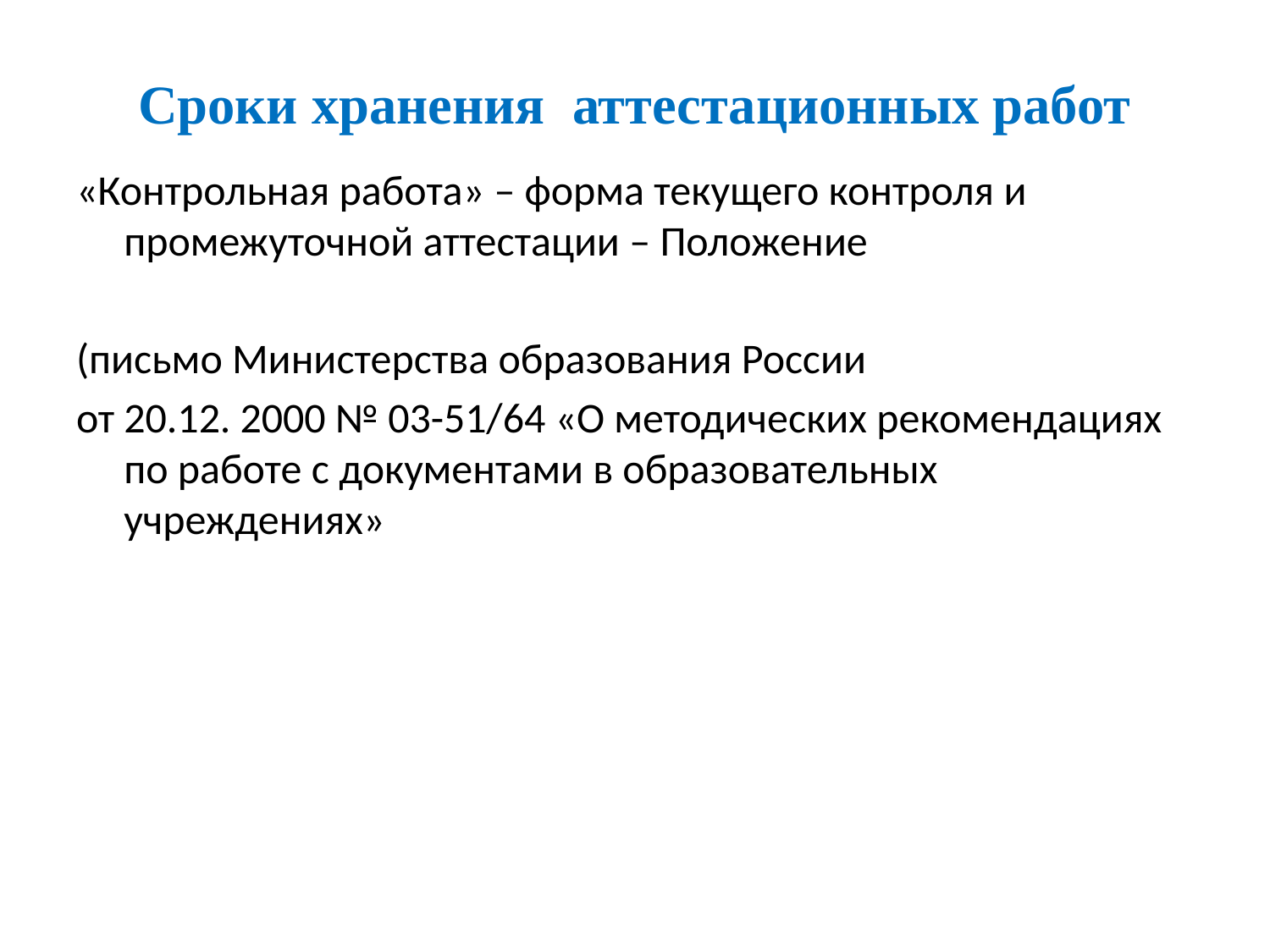

# Сроки хранения  аттестационных работ
«Контрольная работа» – форма текущего контроля и промежуточной аттестации – Положение

(письмо Министерства образования России
от 20.12. 2000 № 03-51/64 «О методических рекомендациях по работе с документами в образовательных учреждениях»